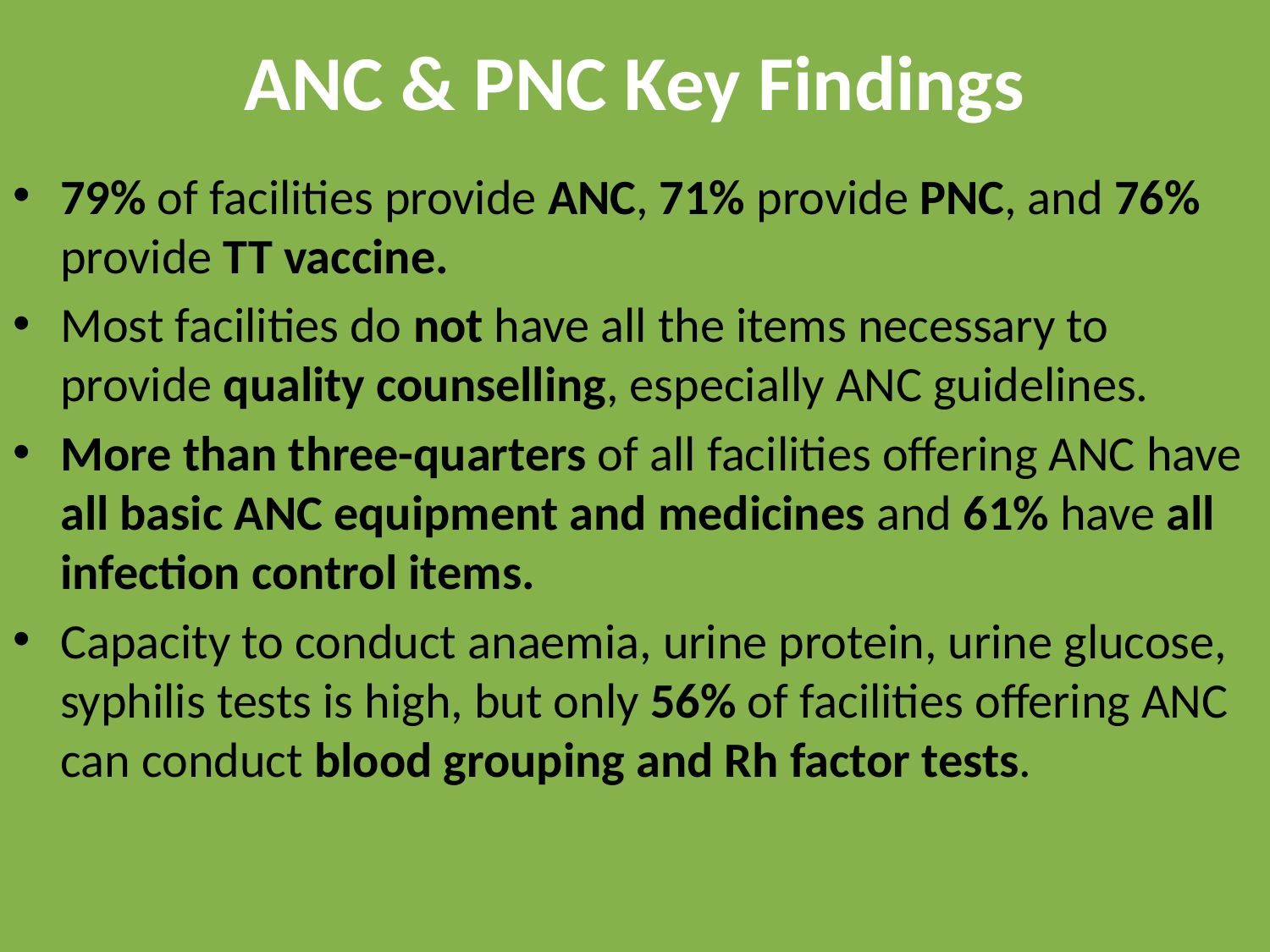

# ANC & PNC Key Findings
79% of facilities provide ANC, 71% provide PNC, and 76% provide TT vaccine.
Most facilities do not have all the items necessary to provide quality counselling, especially ANC guidelines.
More than three-quarters of all facilities offering ANC have all basic ANC equipment and medicines and 61% have all infection control items.
Capacity to conduct anaemia, urine protein, urine glucose, syphilis tests is high, but only 56% of facilities offering ANC can conduct blood grouping and Rh factor tests.